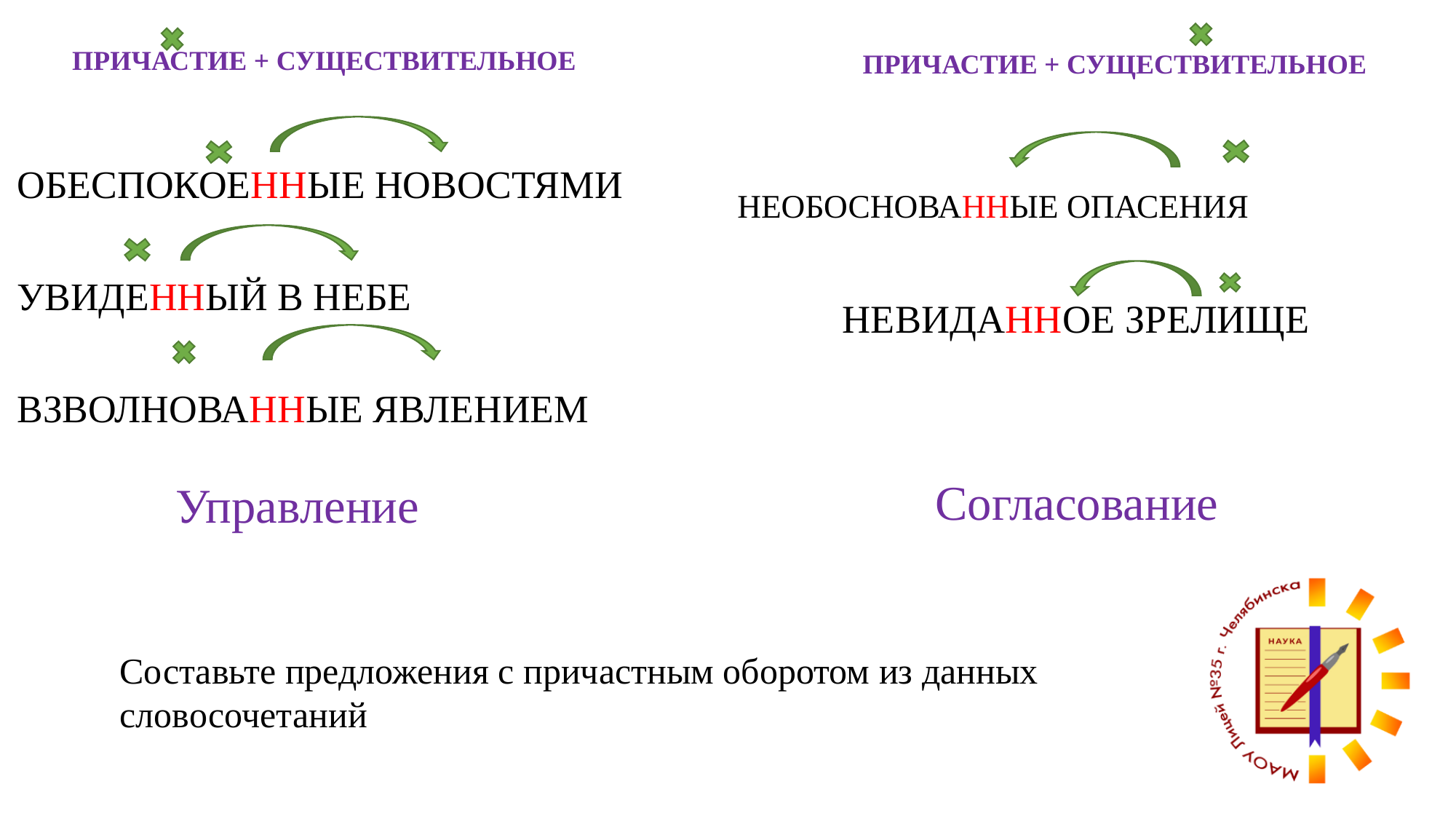

ПРИЧАСТИЕ + СУЩЕСТВИТЕЛЬНОЕ
ПРИЧАСТИЕ + СУЩЕСТВИТЕЛЬНОЕ

ОБЕСПОКОЕННЫЕ НОВОСТЯМИ

УВИДЕННЫЙ В НЕБЕ

ВЗВОЛНОВАННЫЕ ЯВЛЕНИЕМ

НЕОБОСНОВАННЫЕ ОПАСЕНИЯ

НЕВИДАННОЕ ЗРЕЛИЩЕ

Согласование
# Управление
Как называется причастие с зависимым словом?
Составьте предложения с причастным оборотом из данных
словосочетаний